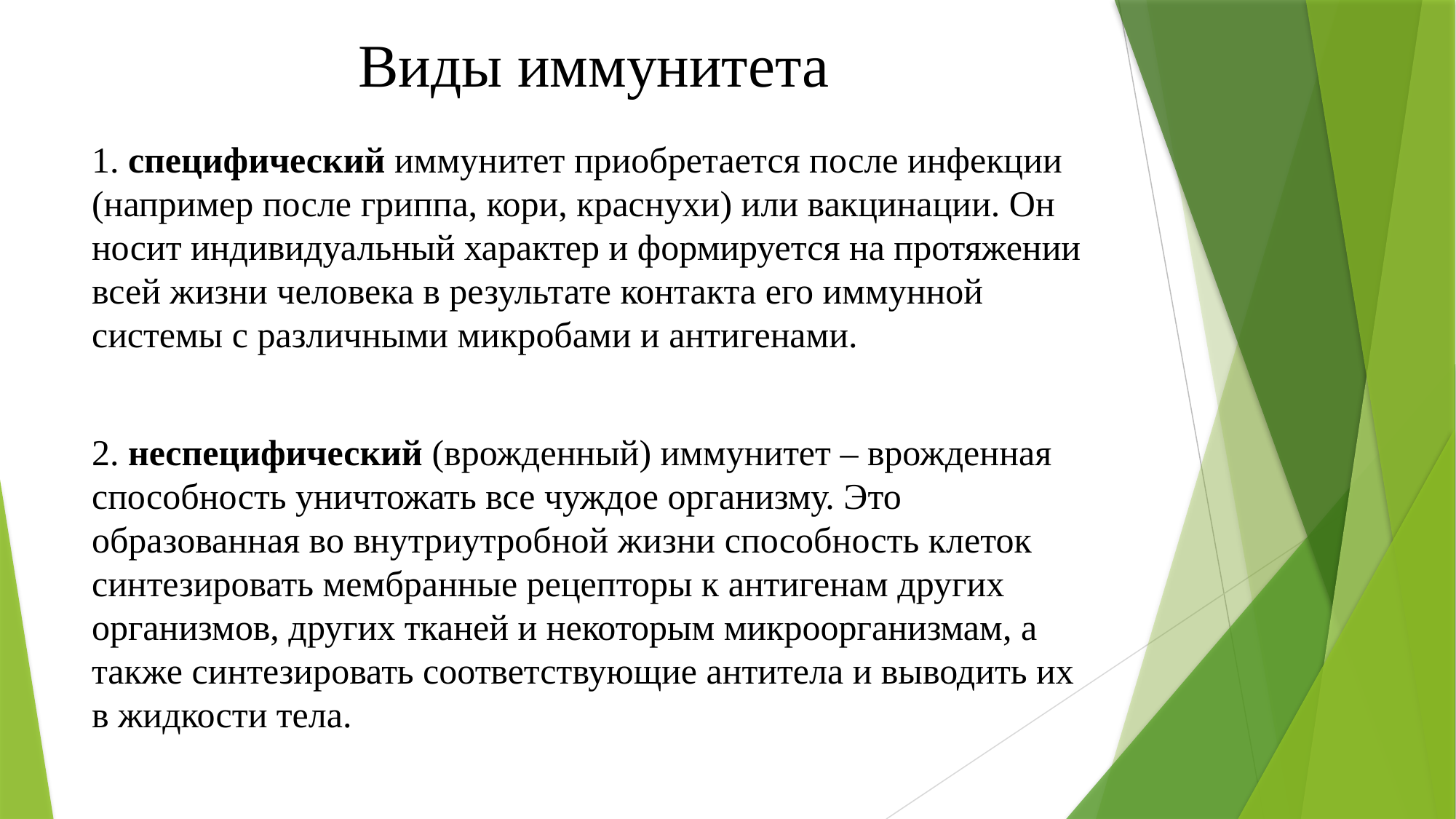

# Виды иммунитета
1. специфический иммунитет приобретается после инфекции (например после гриппа, кори, краснухи) или вакцинации. Он носит индивидуальный характер и формируется на протяжении всей жизни человека в результате контакта его иммунной системы с различными микробами и антигенами.

2. неспецифический (врожденный) иммунитет – врожденная способность уничтожать все чуждое организму. Это образованная во внутриутробной жизни способность клеток синтезировать мембранные рецепторы к антигенам других организмов, других тканей и некоторым микроорганизмам, а также синтезировать соответствующие антитела и выводить их в жидкости тела.